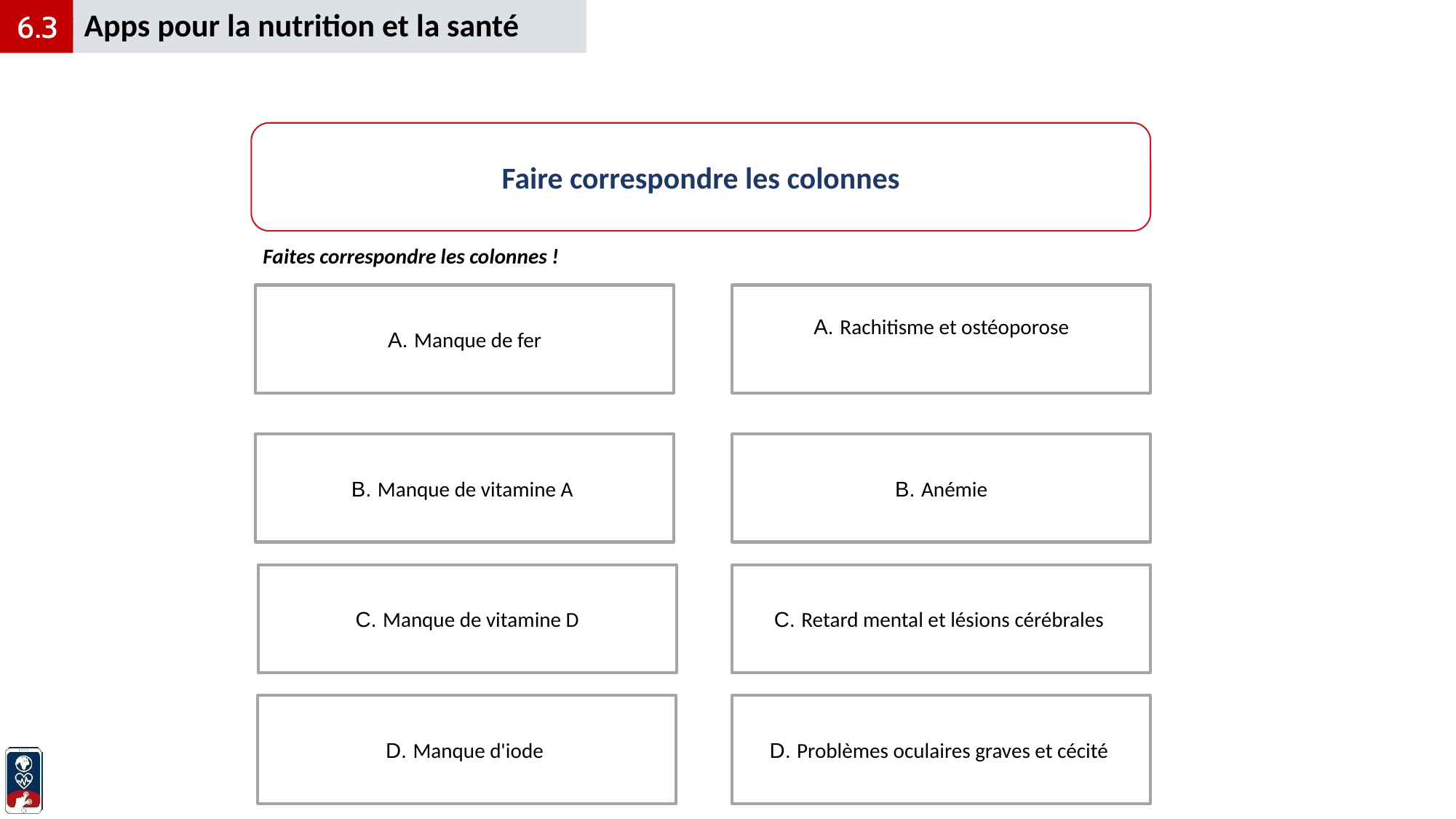

Apps pour la nutrition et la santé
6.3
Faire correspondre les colonnes
Faites correspondre les colonnes !
A. Rachitisme et ostéoporose

A. Manque de fer
B. Anémie
B. Manque de vitamine A
C. Retard mental et lésions cérébrales
C. Manque de vitamine D
D. Problèmes oculaires graves et cécité
D. Manque d'iode